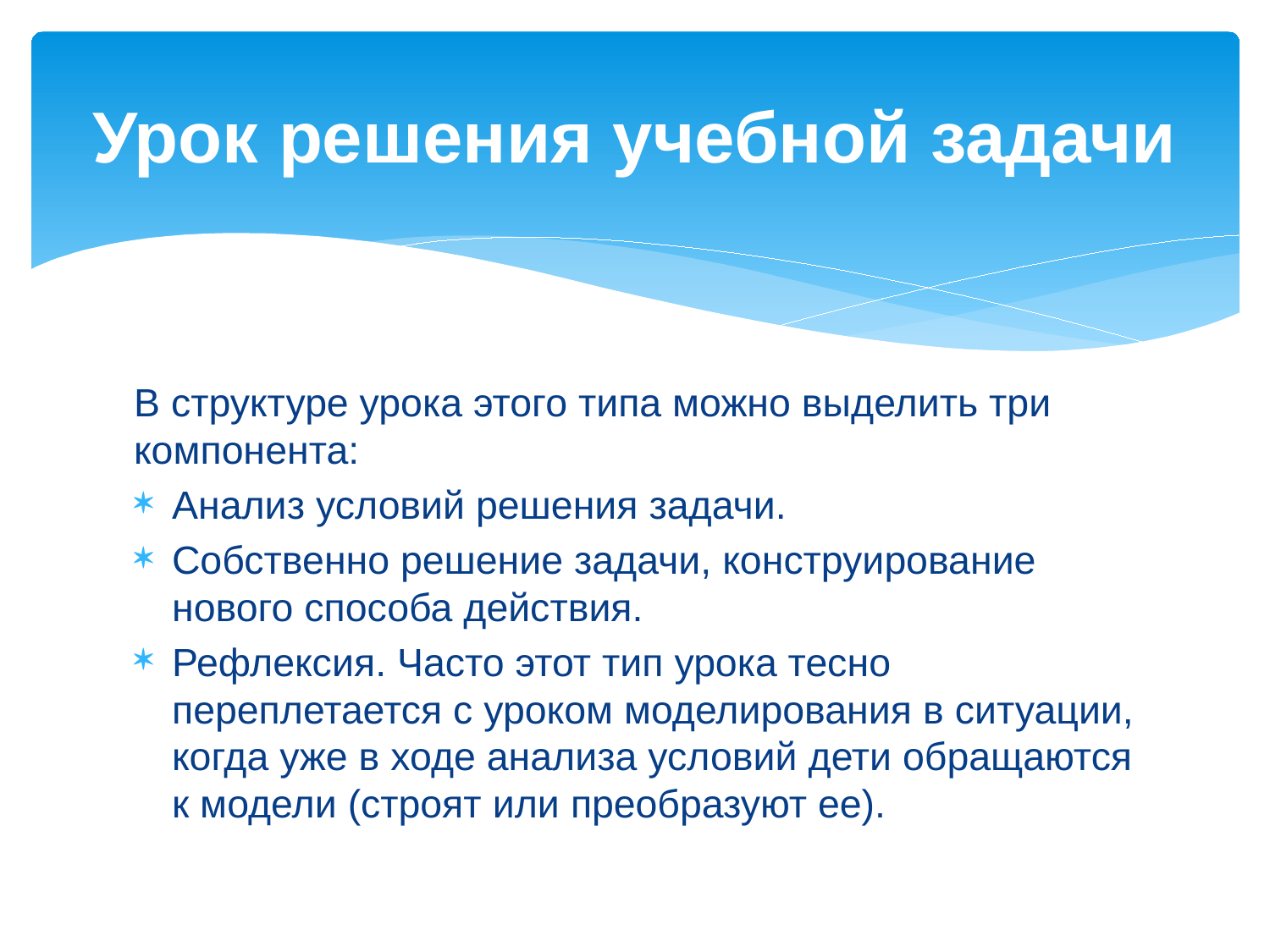

# Урок решения учебной задачи
В структуре урока этого типа можно выделить три компонента:
Анализ условий решения задачи.
Собственно решение задачи, конструирование нового способа действия.
Рефлексия. Часто этот тип урока тесно переплетается с уроком моделирования в ситуации, когда уже в ходе анализа условий дети обращаются к модели (строят или преобразуют ее).